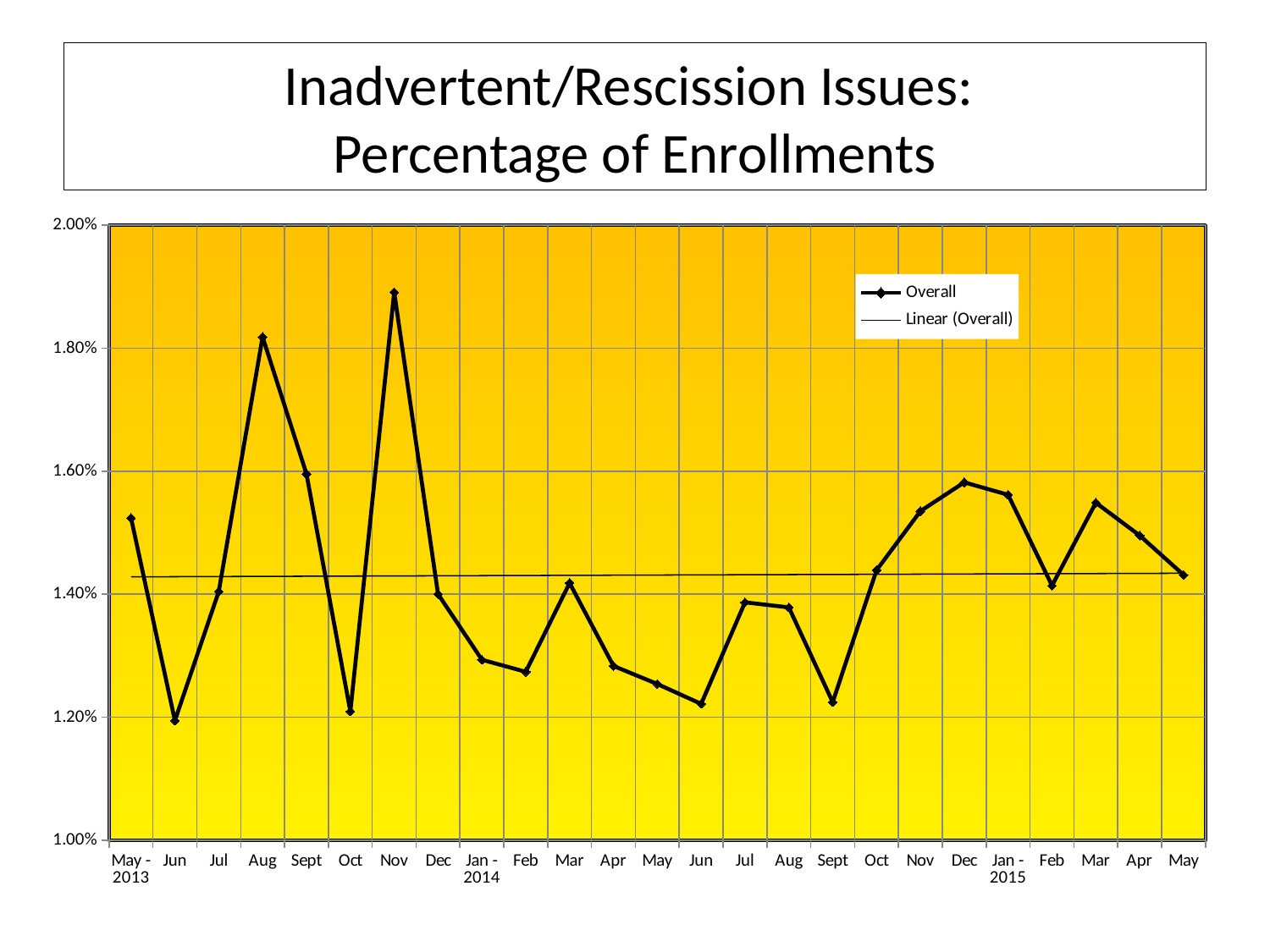

# Inadvertent/Rescission Issues: Percentage of Enrollments

### Chart

| Category | Overall |
|---|---|
| May - 2013 | 0.015240131144390935 |
| Jun | 0.01194497660055591 |
| Jul | 0.014044177026581285 |
| Aug | 0.018183588659672758 |
| Sept | 0.01595504490492198 |
| Oct | 0.012094387175253714 |
| Nov | 0.018910786436401452 |
| Dec | 0.014002439506824026 |
| Jan - 2014 | 0.012934846196753873 |
| Feb | 0.012739446453507107 |
| Mar | 0.01418290339618484 |
| Apr | 0.012833968377101919 |
| May | 0.01254046033540945 |
| Jun | 0.012217717032303108 |
| Jul | 0.013868145935566461 |
| Aug | 0.013786210187928286 |
| Sept | 0.012245992198375728 |
| Oct | 0.014390582869089051 |
| Nov | 0.015351805424413115 |
| Dec | 0.015819955101963816 |
| Jan - 2015 | 0.01561773282639991 |
| Feb | 0.014139305720997643 |
| Mar | 0.015489259901266105 |
| Apr | 0.01495572069283889 |
| May | 0.014314101802000713 |